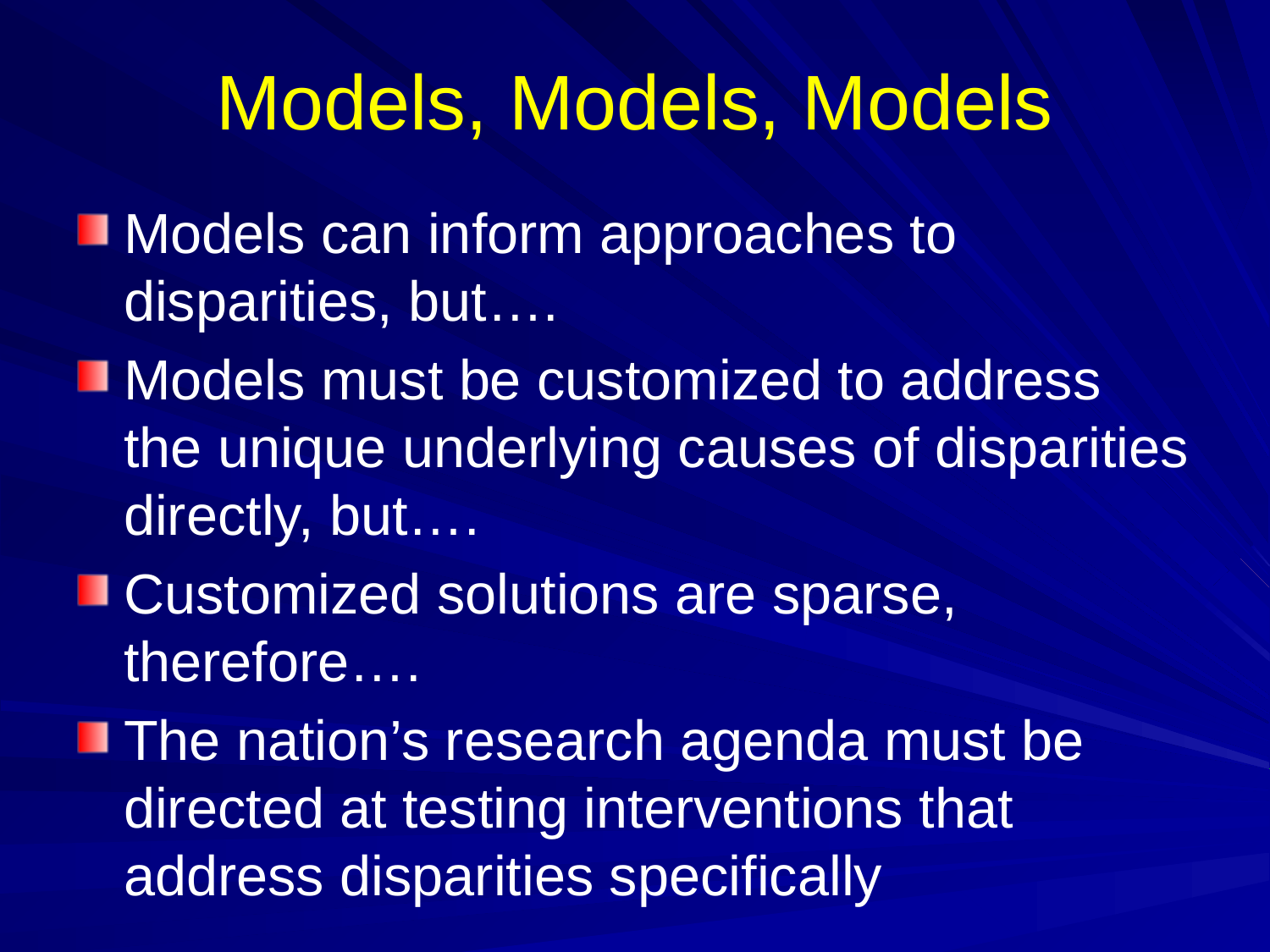

# Models, Models, Models
Models can inform approaches to disparities, but….
Models must be customized to address the unique underlying causes of disparities directly, but….
Customized solutions are sparse, therefore….
The nation’s research agenda must be directed at testing interventions that address disparities specifically